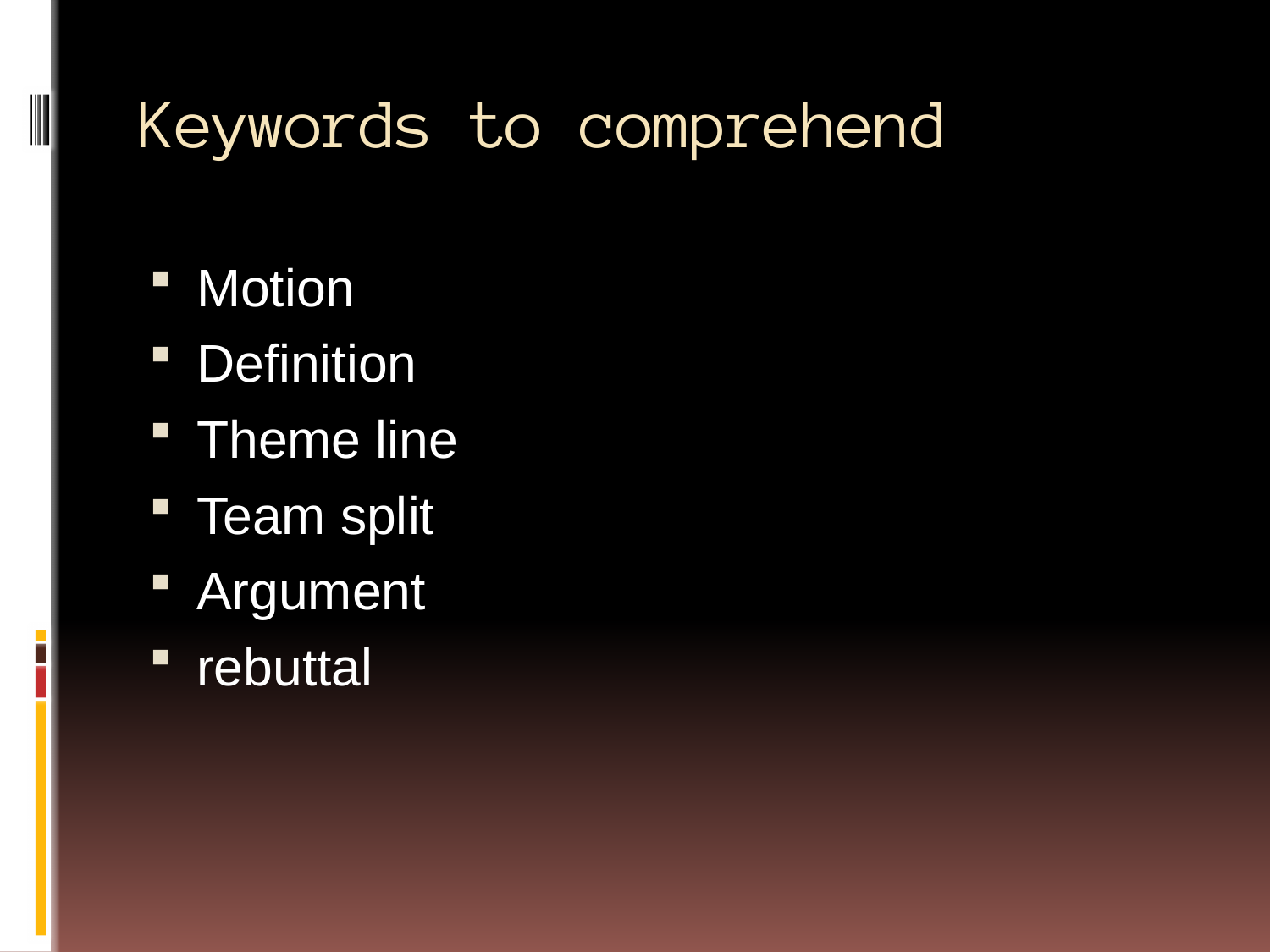

# Keywords to comprehend
Motion
Definition
Theme line
Team split
Argument
rebuttal